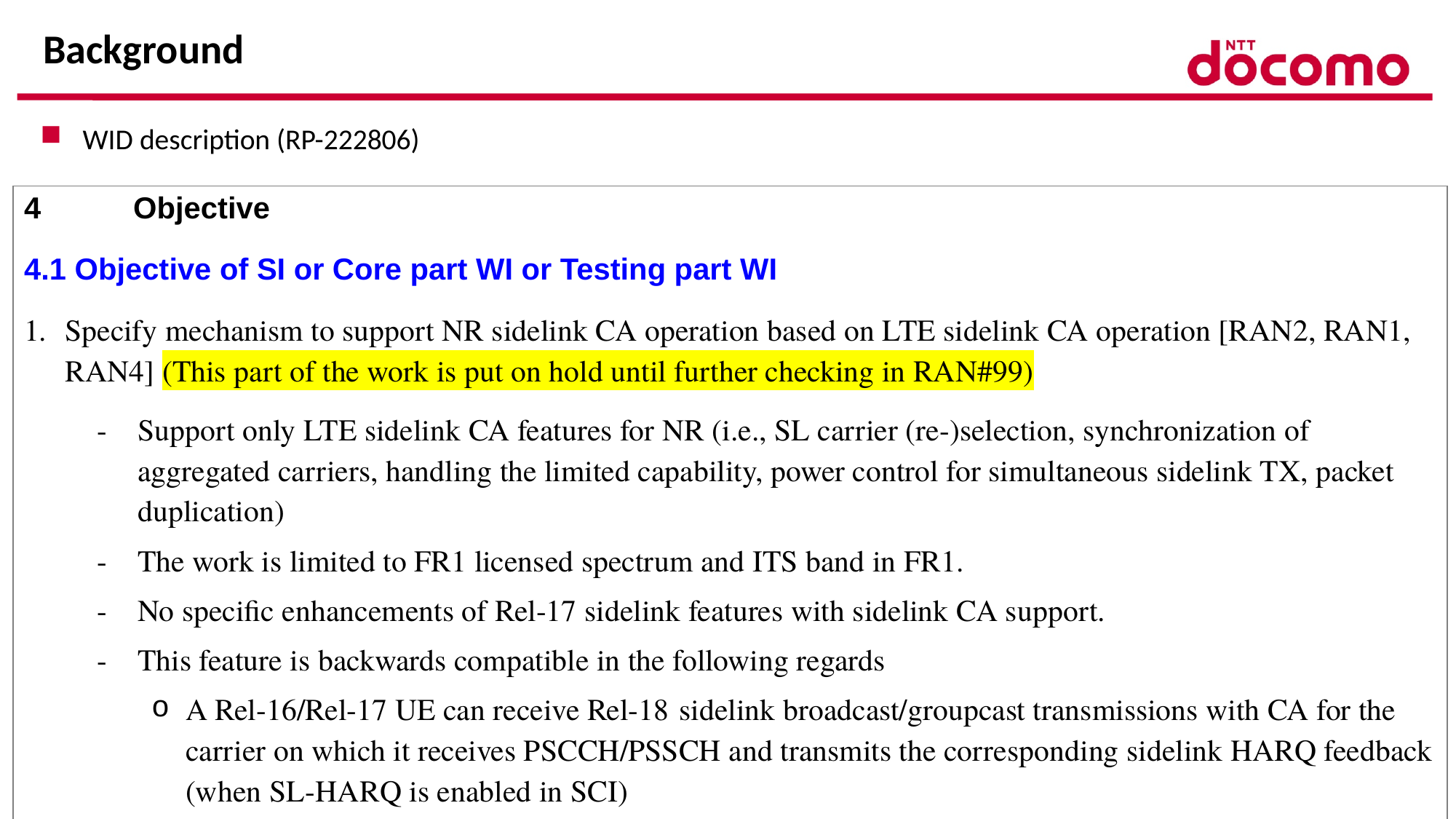

# Background
WID description (RP-222806)
| 4 Objective 4.1 Objective of SI or Core part WI or Testing part WI Specify mechanism to support NR sidelink CA operation based on LTE sidelink CA operation [RAN2, RAN1, RAN4] (This part of the work is put on hold until further checking in RAN#99) Support only LTE sidelink CA features for NR (i.e., SL carrier (re-)selection, synchronization of aggregated carriers, handling the limited capability, power control for simultaneous sidelink TX, packet duplication) The work is limited to FR1 licensed spectrum and ITS band in FR1. No specific enhancements of Rel-17 sidelink features with sidelink CA support. This feature is backwards compatible in the following regards A Rel-16/Rel-17 UE can receive Rel-18 sidelink broadcast/groupcast transmissions with CA for the carrier on which it receives PSCCH/PSSCH and transmits the corresponding sidelink HARQ feedback (when SL-HARQ is enabled in SCI) … |
| --- |